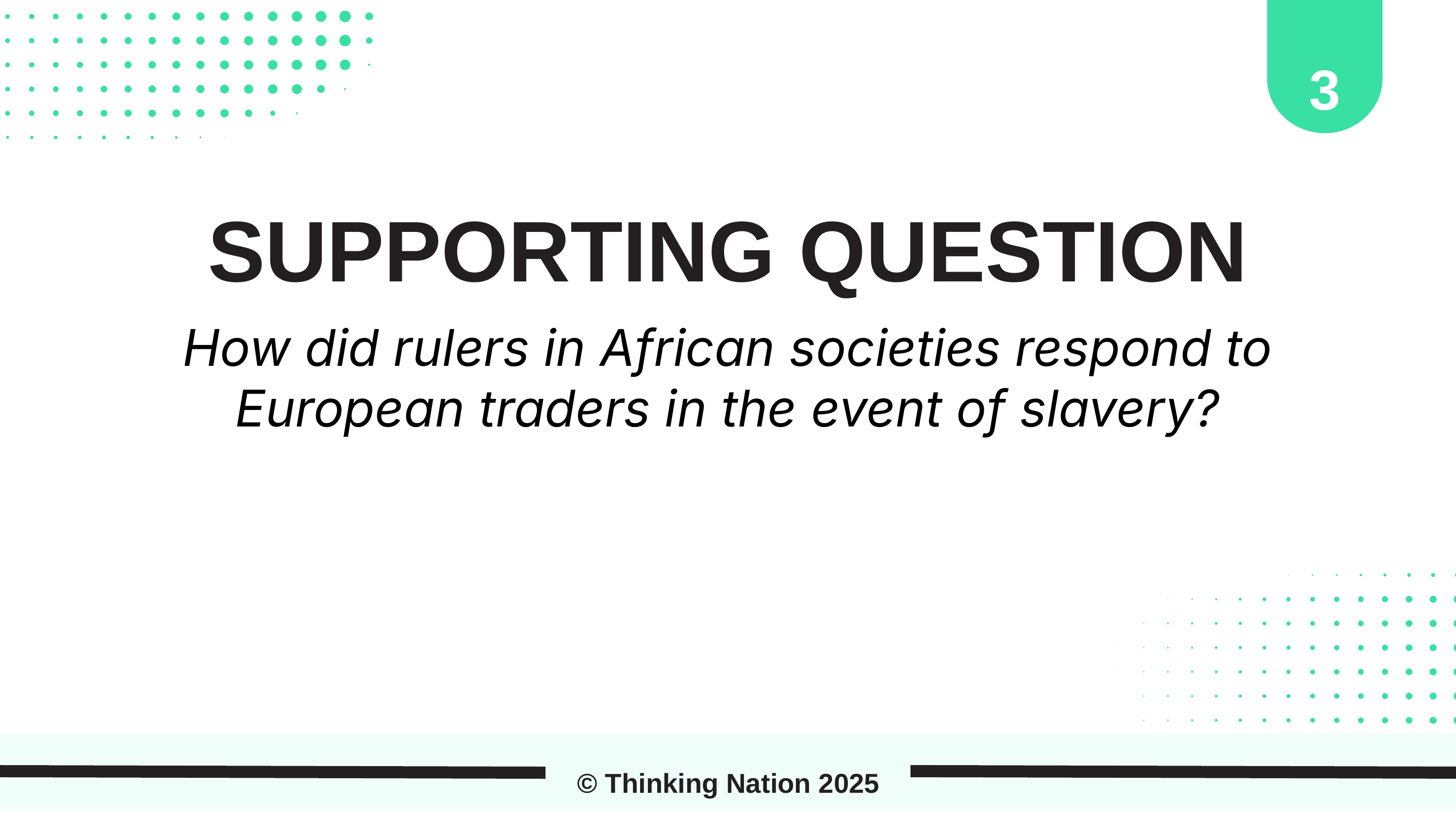

3
SUPPORTING QUESTION
How did rulers in African societies respond to European traders in the event of slavery?

© Thinking Nation 2025